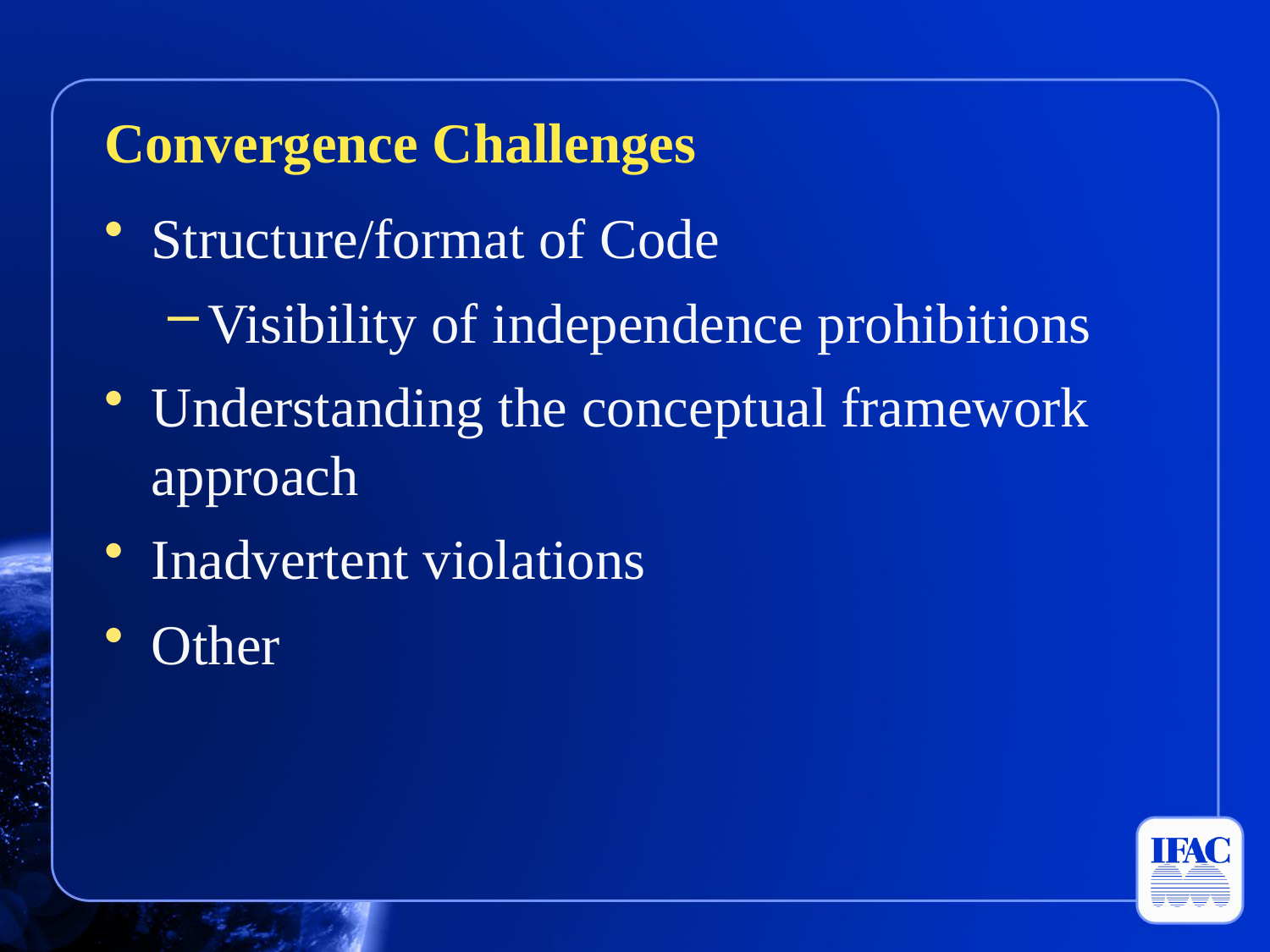

Convergence Challenges
Structure/format of Code
Visibility of independence prohibitions
Understanding the conceptual framework approach
Inadvertent violations
Other